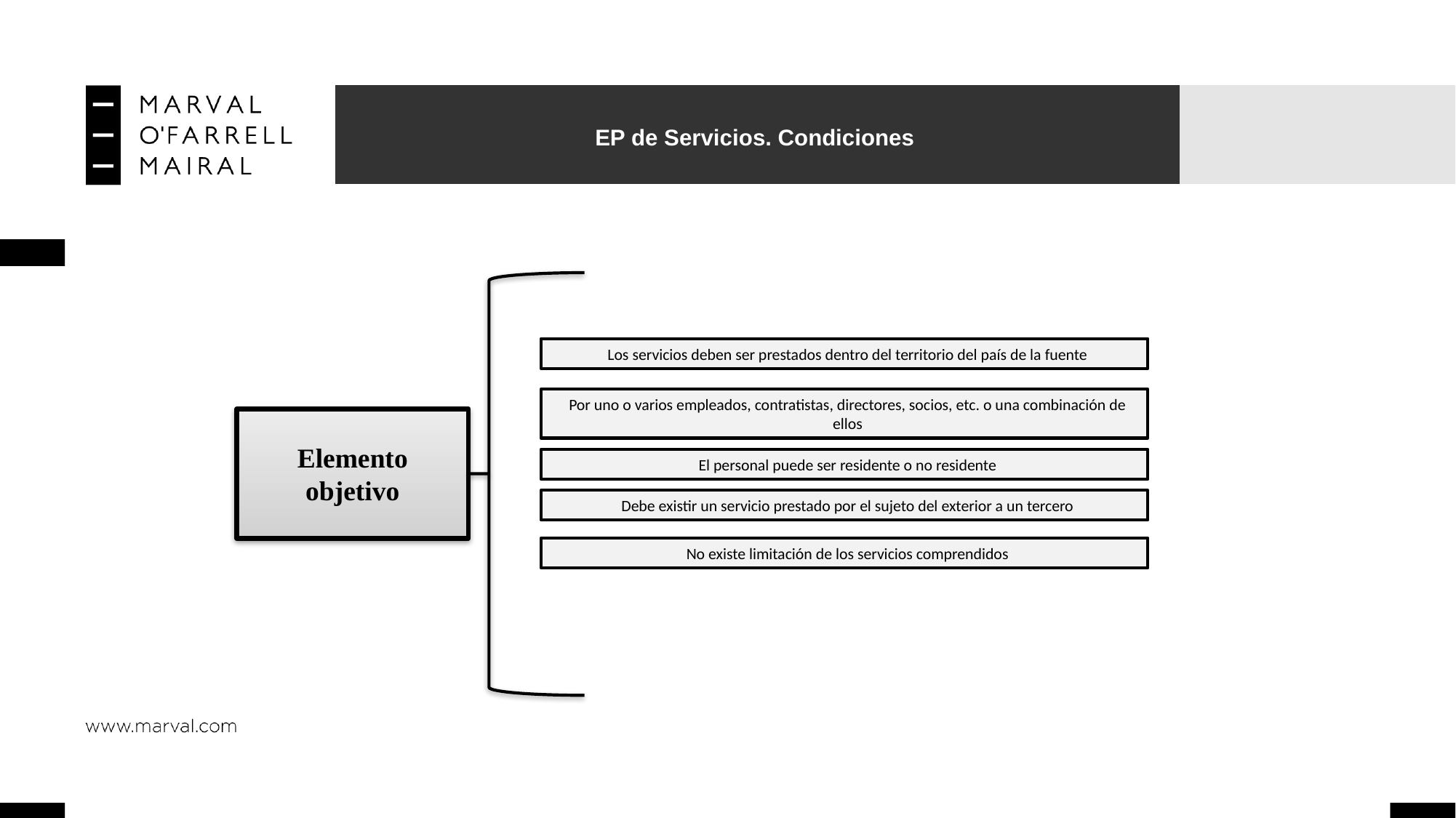

# EP de Servicios. Condiciones

Los servicios deben ser prestados dentro del territorio del país de la fuente
Por uno o varios empleados, contratistas, directores, socios, etc. o una combinación de ellos
Elemento objetivo
El personal puede ser residente o no residente
Debe existir un servicio prestado por el sujeto del exterior a un tercero
No existe limitación de los servicios comprendidos